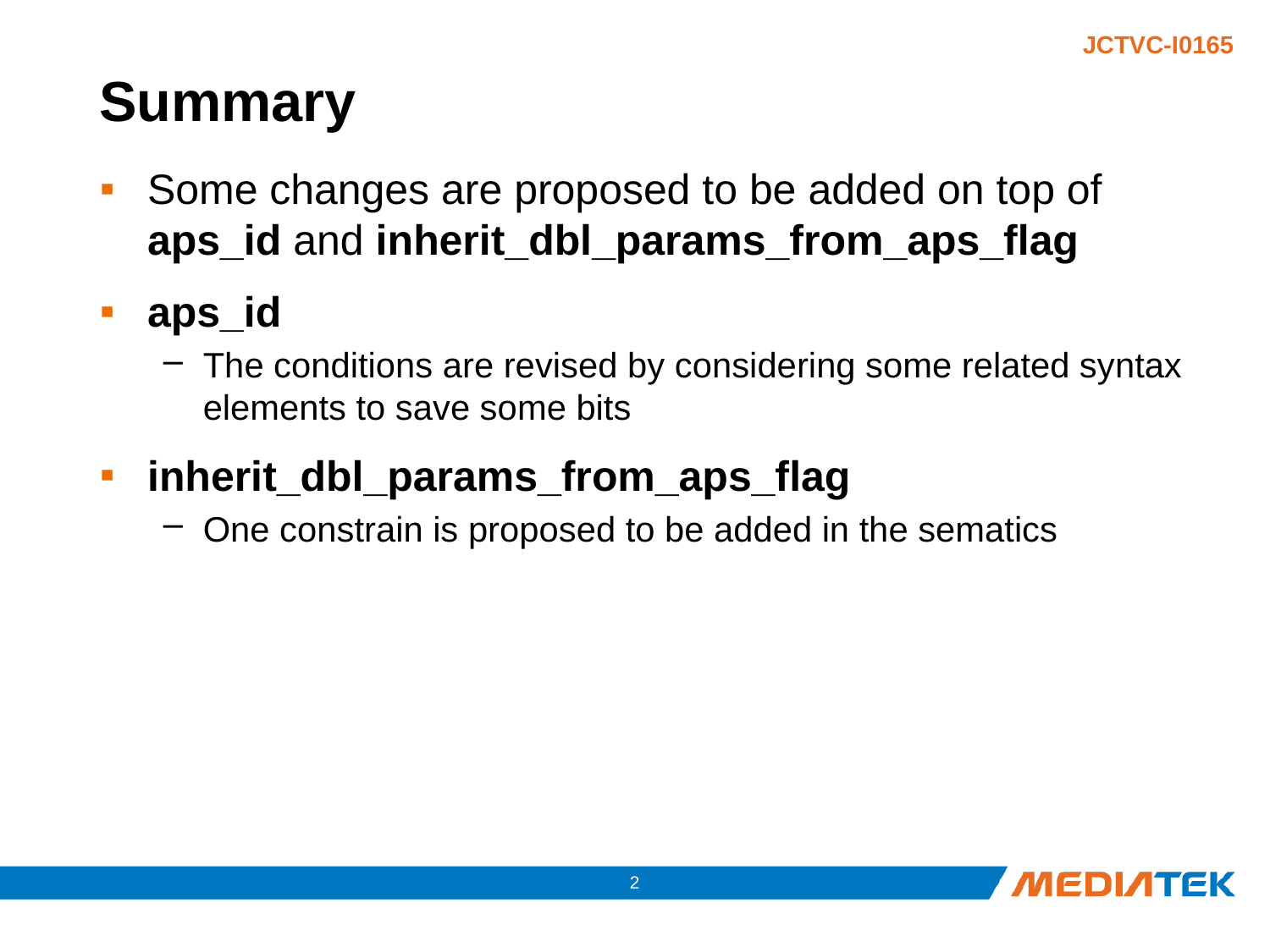

# Summary
Some changes are proposed to be added on top of aps_id and inherit_dbl_params_from_aps_flag
aps_id
The conditions are revised by considering some related syntax elements to save some bits
inherit_dbl_params_from_aps_flag
One constrain is proposed to be added in the sematics
2